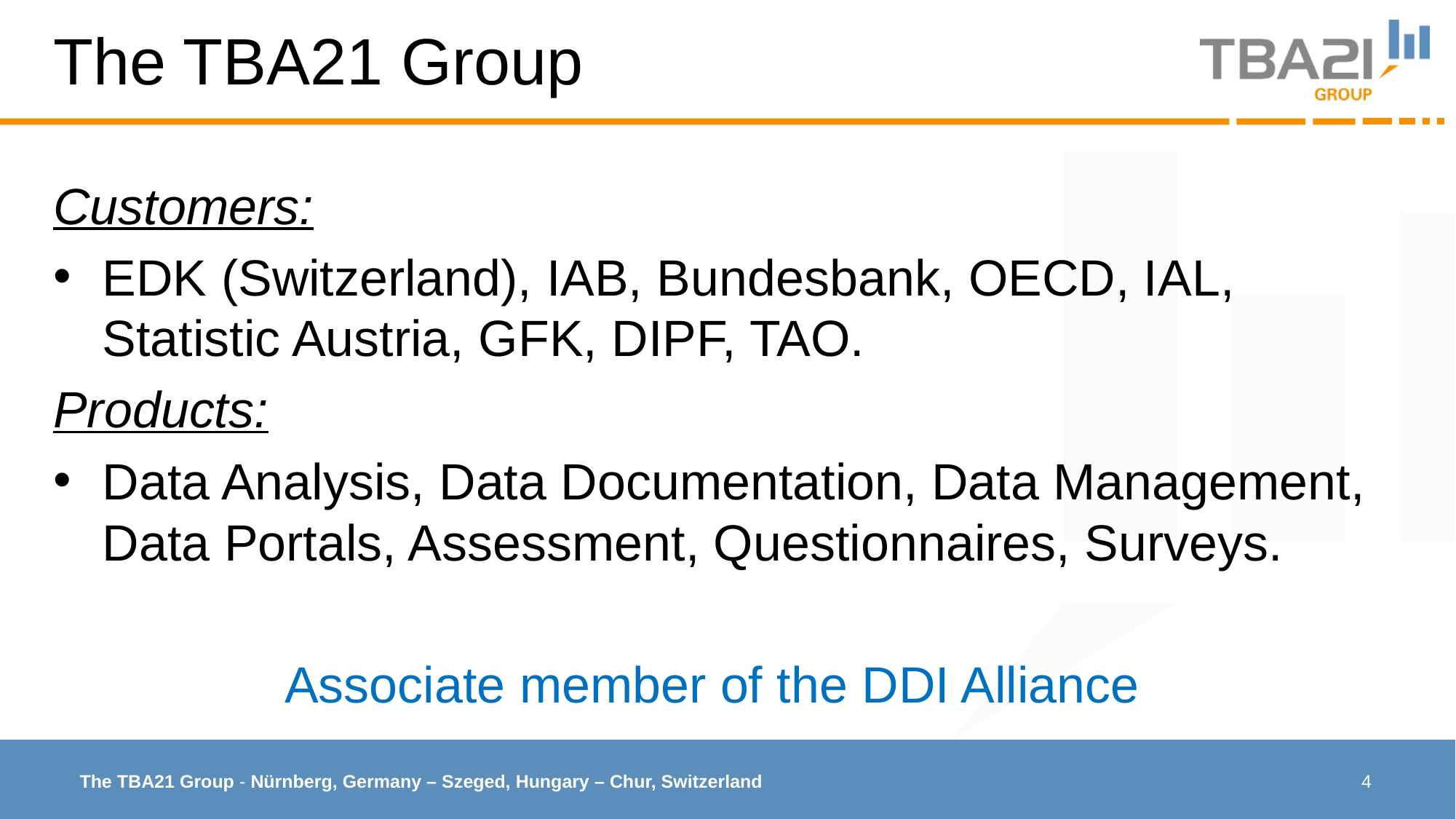

# The TBA21 Group
Customers:
EDK (Switzerland), IAB, Bundesbank, OECD, IAL, Statistic Austria, GFK, DIPF, TAO.
Products:
Data Analysis, Data Documentation, Data Management, Data Portals, Assessment, Questionnaires, Surveys.

Associate member of the DDI Alliance

4